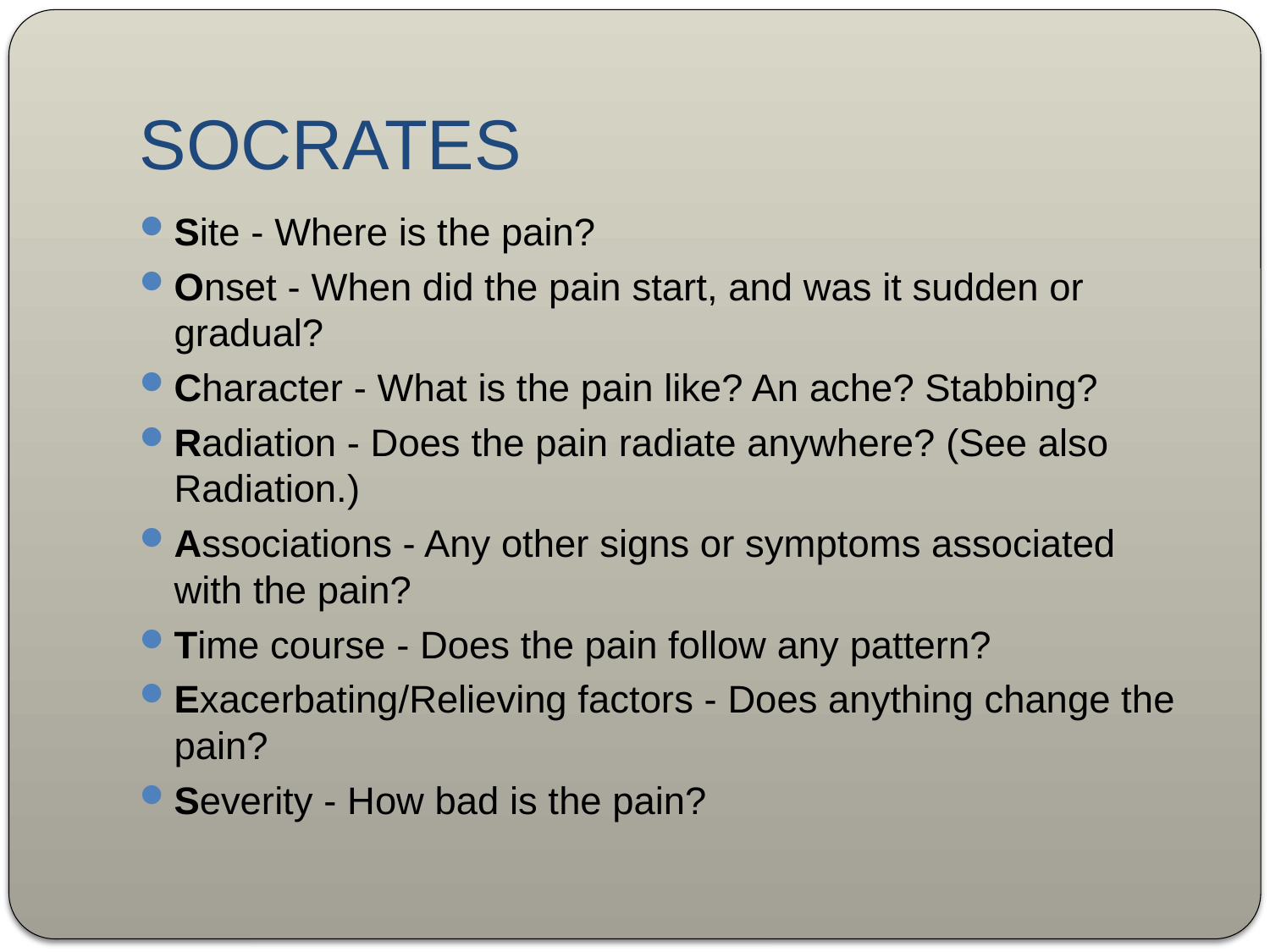

# SOCRATES
Site - Where is the pain?
Onset - When did the pain start, and was it sudden or gradual?
Character - What is the pain like? An ache? Stabbing?
Radiation - Does the pain radiate anywhere? (See also Radiation.)
Associations - Any other signs or symptoms associated with the pain?
Time course - Does the pain follow any pattern?
Exacerbating/Relieving factors - Does anything change the pain?
Severity - How bad is the pain?